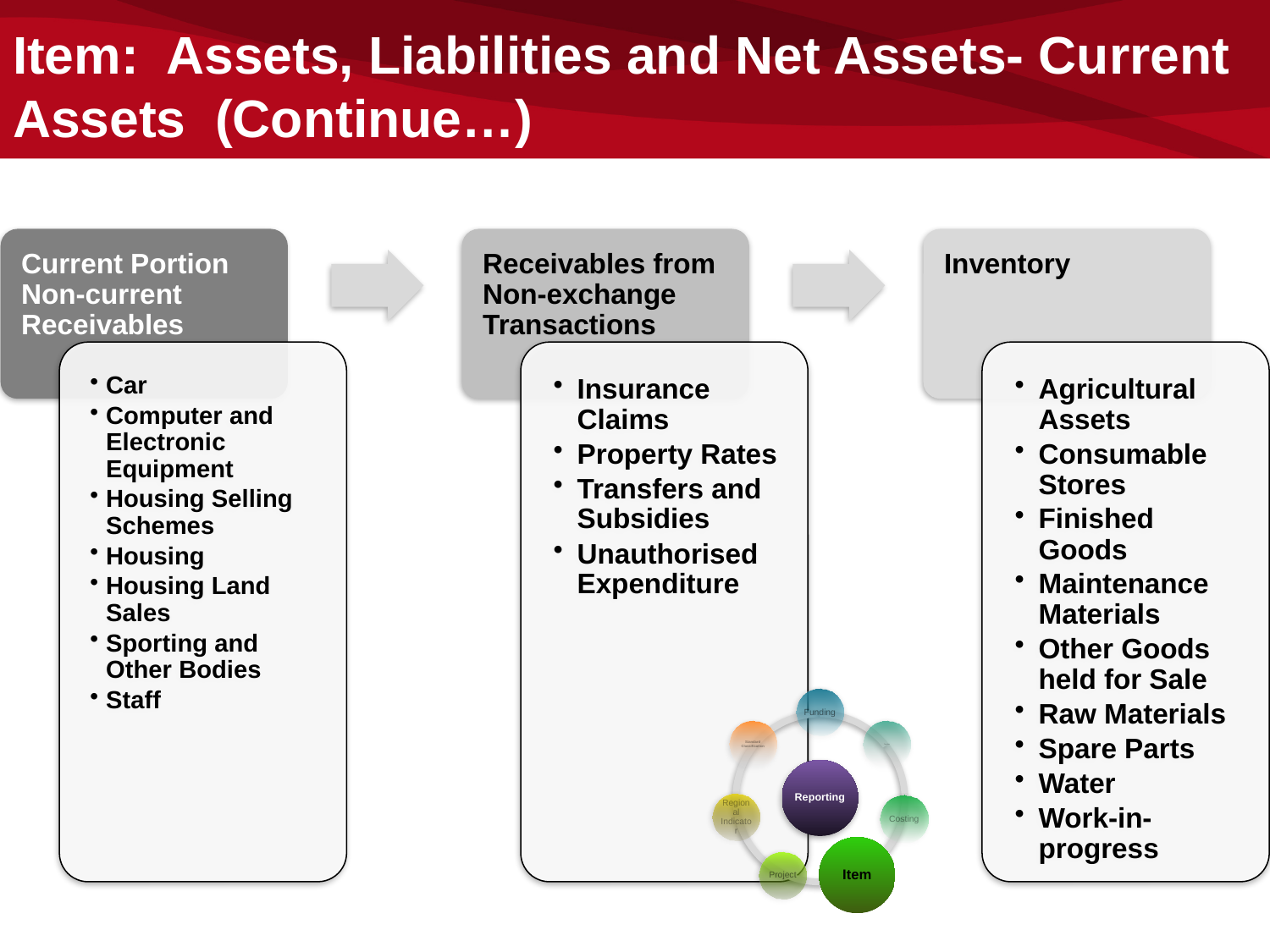

# Item:  Assets, Liabilities and Net Assets- Current Assets  (Continue…)
Current Portion Non-current Receivables
Car
Computer and Electronic Equipment
Housing Selling Schemes
Housing
Housing Land Sales
Sporting and Other Bodies
Staff

Receivables from Non-exchange Transactions
Insurance Claims
Property Rates
Transfers and Subsidies
Unauthorised Expenditure

Inventory
Agricultural Assets
Consumable Stores
Finished Goods
Maintenance Materials
Other Goods held for Sale
Raw Materials
Spare Parts
Water
Work-in-progress

Reporting
Funding
Function
Costing
Item
Project
Regional Indicator
Standard Classification
107